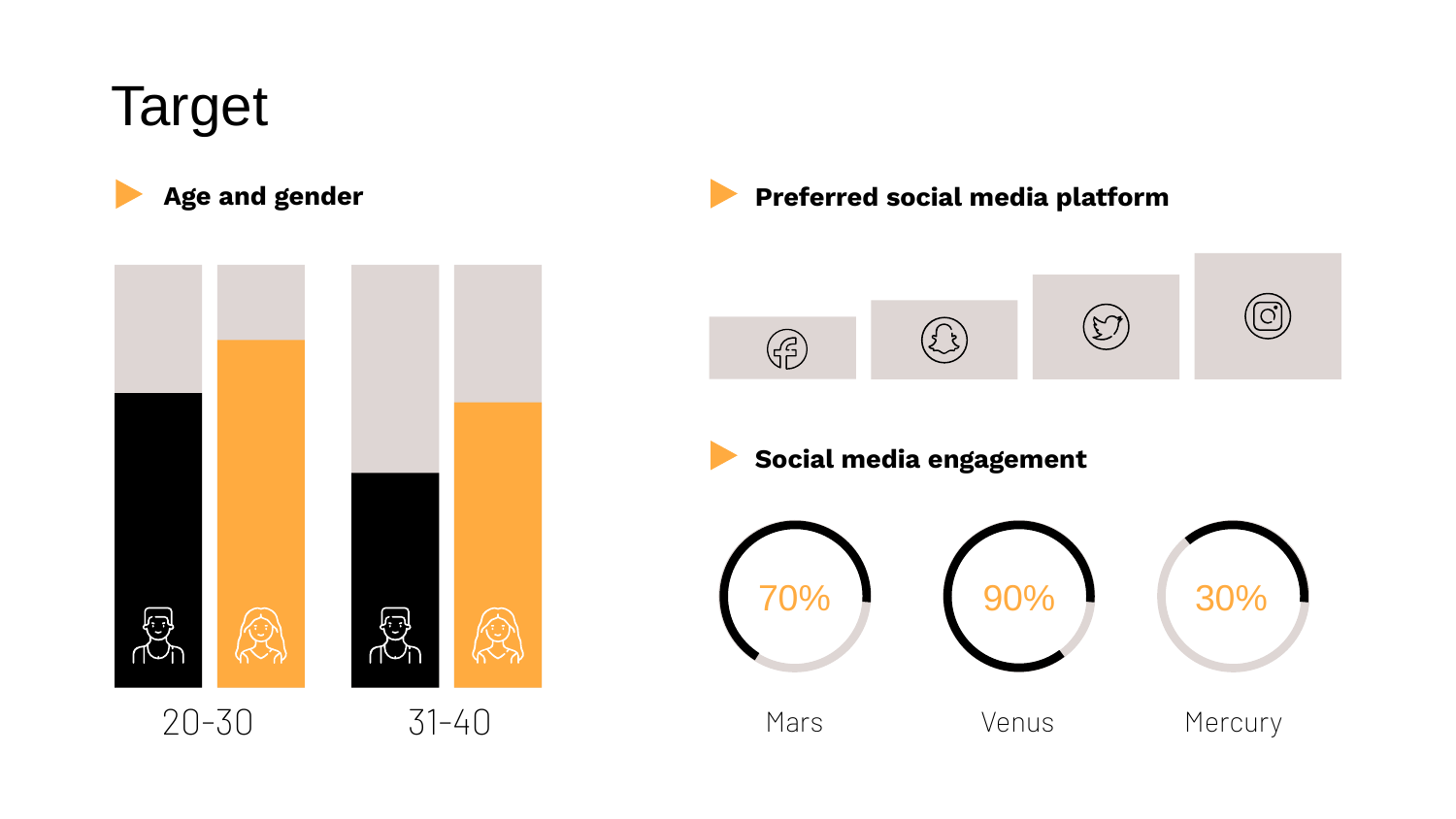

# Target
Age and gender
Preferred social media platform

Social media engagement

30%
70%
90%

Mars
Venus
Mercury
20-30
31-40